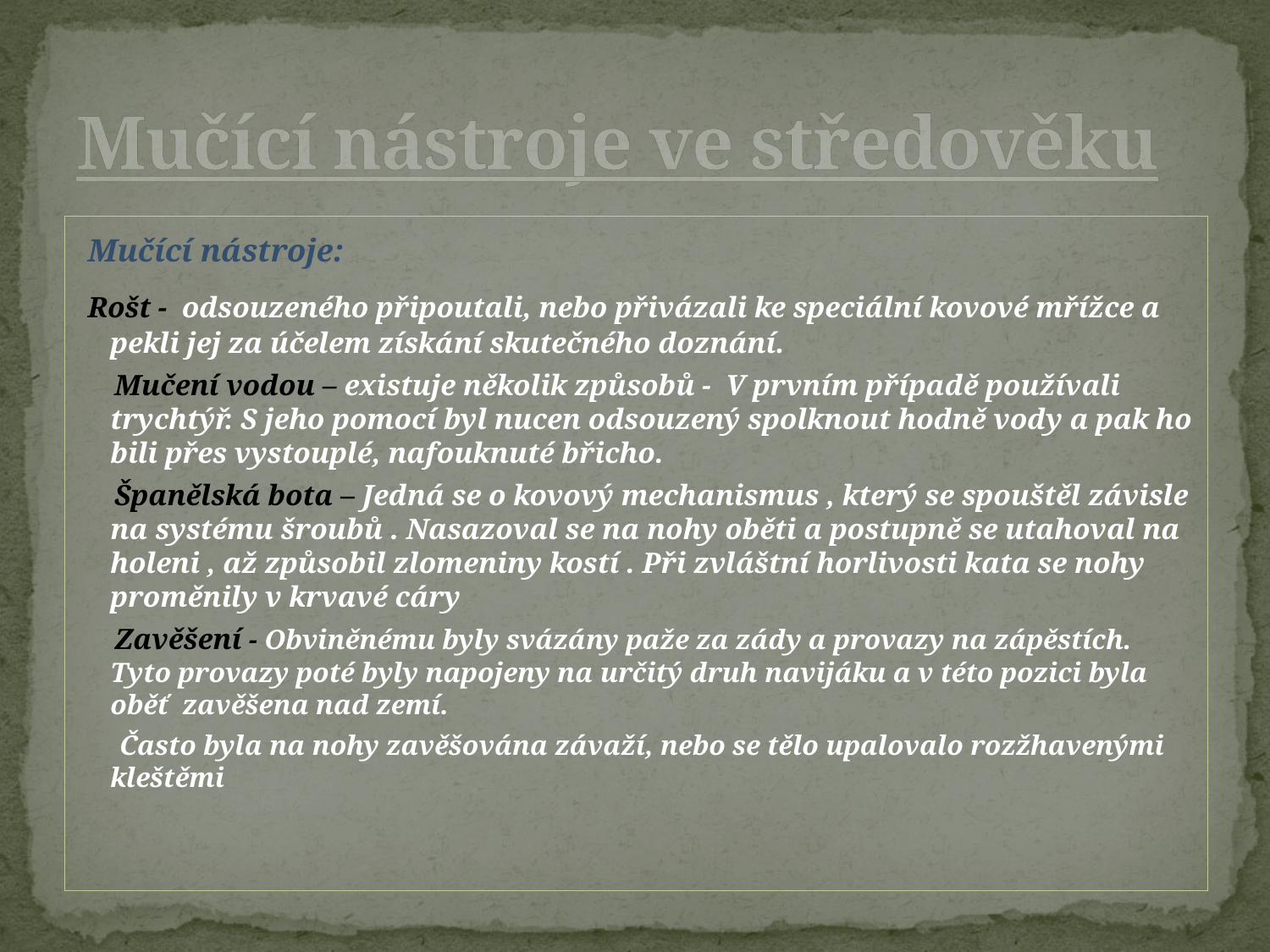

# Mučící nástroje ve středověku
 Mučící nástroje:
 Rošt -  odsouzeného připoutali, nebo přivázali ke speciální kovové mřížce a pekli jej za účelem získání skutečného doznání.
     Mučení vodou – existuje několik způsobů -  V prvním případě používali trychtýř. S jeho pomocí byl nucen odsouzený spolknout hodně vody a pak ho bili přes vystouplé, nafouknuté břicho.
     Španělská bota – Jedná se o kovový mechanismus , který se spouštěl závisle na systému šroubů . Nasazoval se na nohy oběti a postupně se utahoval na holeni , až způsobil zlomeniny kostí . Při zvláštní horlivosti kata se nohy proměnily v krvavé cáry
     Zavěšení - Obviněnému byly svázány paže za zády a provazy na zápěstích. Tyto provazy poté byly napojeny na určitý druh navijáku a v této pozici byla oběť  zavěšena nad zemí.
      Často byla na nohy zavěšována závaží, nebo se tělo upalovalo rozžhavenými kleštěmi